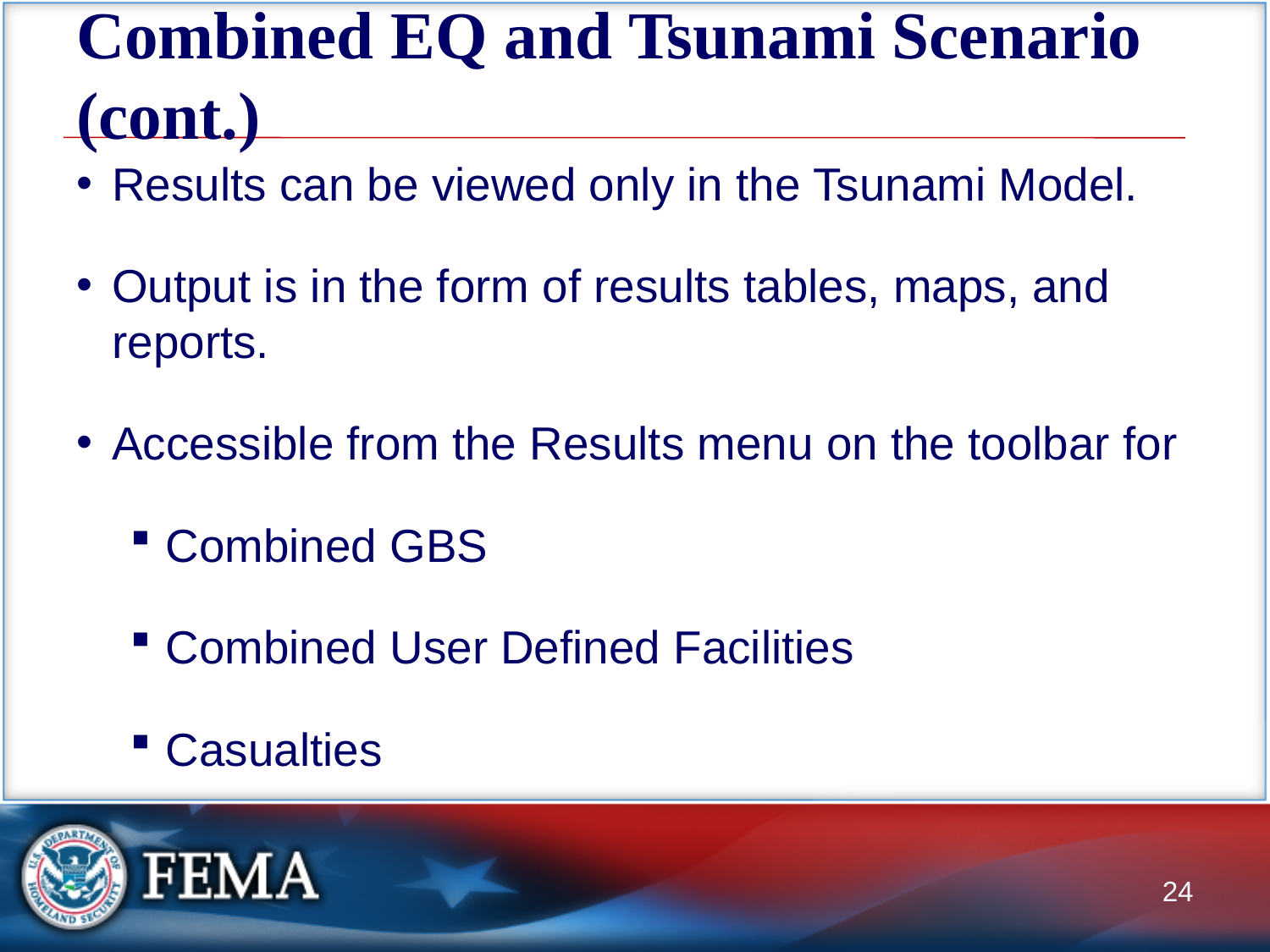

# Combined EQ and Tsunami Scenario (cont.)
Results can be viewed only in the Tsunami Model.
Output is in the form of results tables, maps, and reports.
Accessible from the Results menu on the toolbar for
Combined GBS
Combined User Defined Facilities
Casualties
24